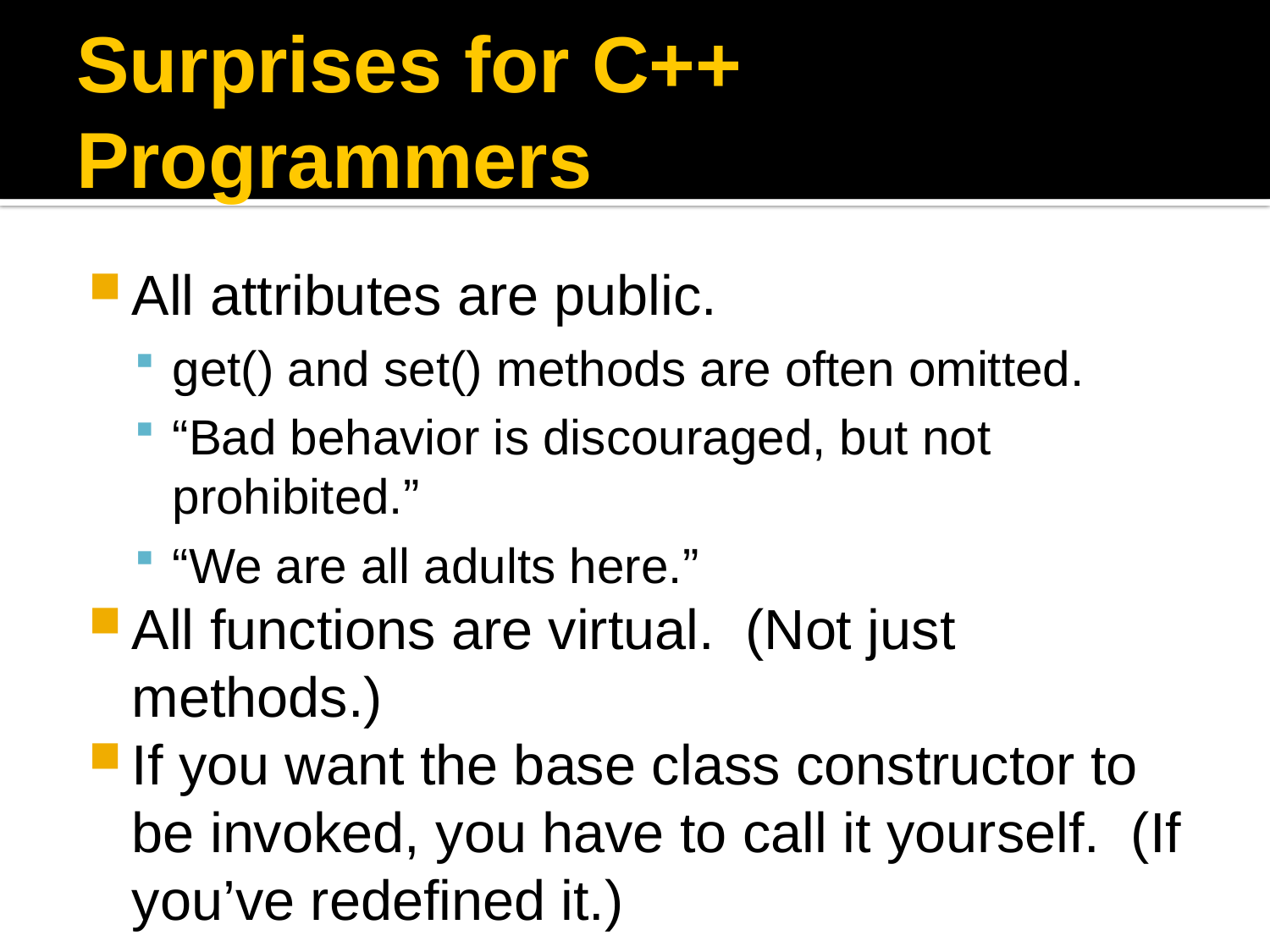

# Surprises for C++ Programmers
All attributes are public.
get() and set() methods are often omitted.
“Bad behavior is discouraged, but not prohibited.”
“We are all adults here.”
All functions are virtual.  (Not just methods.)
If you want the base class constructor to be invoked, you have to call it yourself.  (If you’ve redefined it.)